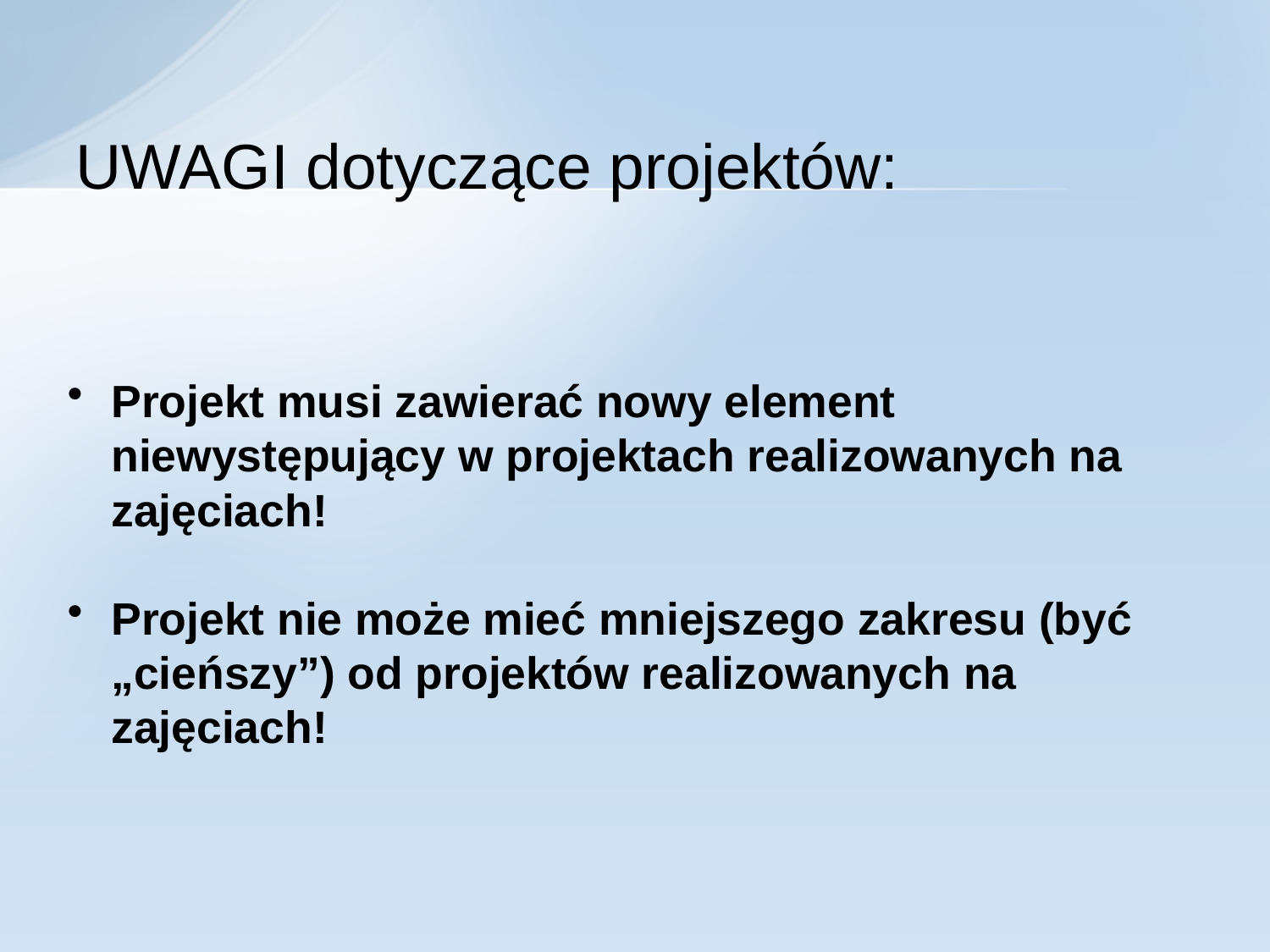

# UWAGI dotyczące projektów:
Projekt musi zawierać nowy element niewystępujący w projektach realizowanych na zajęciach!

Projekt nie może mieć mniejszego zakresu (być „cieńszy”) od projektów realizowanych na zajęciach!